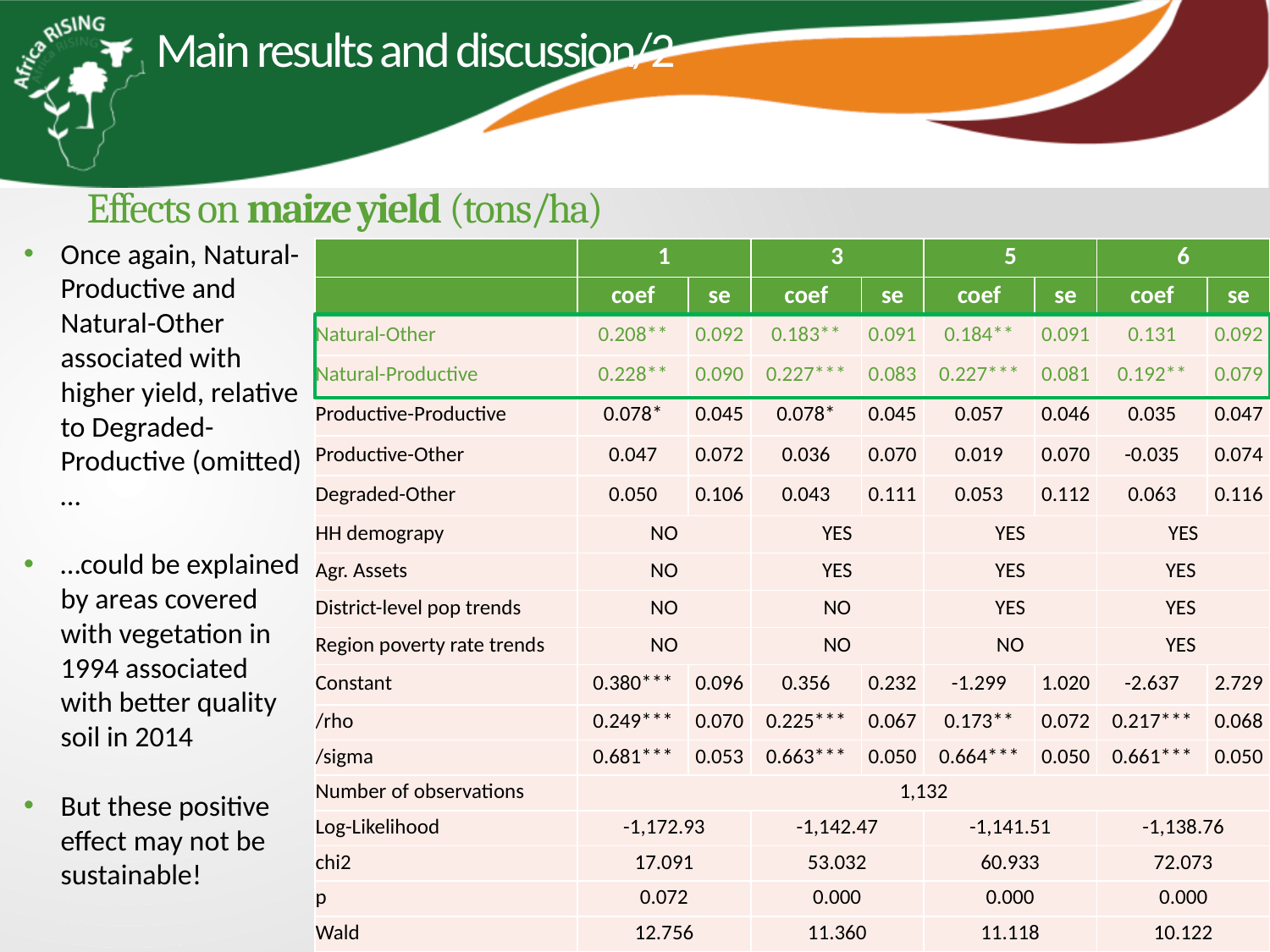

Main results and discussion/2
Effects on maize yield (tons/ha)
Once again, Natural-Productive and Natural-Other associated with higher yield, relative to Degraded-Productive (omitted)…

…could be explained by areas covered with vegetation in 1994 associated with better quality soil in 2014

But these positive effect may not be sustainable!

|  | 1 |  | 3 |  | 5 |  | 6 |  |
| --- | --- | --- | --- | --- | --- | --- | --- | --- |
|  | coef | se | coef | se | coef | se | coef | se |
| Natural-Other | 0.208\*\* | 0.092 | 0.183\*\* | 0.091 | 0.184\*\* | 0.091 | 0.131 | 0.092 |
| Natural-Productive | 0.228\*\* | 0.090 | 0.227\*\*\* | 0.083 | 0.227\*\*\* | 0.081 | 0.192\*\* | 0.079 |
| Productive-Productive | 0.078\* | 0.045 | 0.078\* | 0.045 | 0.057 | 0.046 | 0.035 | 0.047 |
| Productive-Other | 0.047 | 0.072 | 0.036 | 0.070 | 0.019 | 0.070 | -0.035 | 0.074 |
| Degraded-Other | 0.050 | 0.106 | 0.043 | 0.111 | 0.053 | 0.112 | 0.063 | 0.116 |
| HH demograpy | NO |  | YES |  | YES |  | YES |  |
| Agr. Assets | NO |  | YES |  | YES |  | YES |  |
| District-level pop trends | NO |  | NO |  | YES |  | YES |  |
| Region poverty rate trends | NO |  | NO |  | NO |  | YES |  |
| Constant | 0.380\*\*\* | 0.096 | 0.356 | 0.232 | -1.299 | 1.020 | -2.637 | 2.729 |
| /rho | 0.249\*\*\* | 0.070 | 0.225\*\*\* | 0.067 | 0.173\*\* | 0.072 | 0.217\*\*\* | 0.068 |
| /sigma | 0.681\*\*\* | 0.053 | 0.663\*\*\* | 0.050 | 0.664\*\*\* | 0.050 | 0.661\*\*\* | 0.050 |
| Number of observations | 1,132 |  |  |  |  |  |  |  |
| Log-Likelihood | -1,172.93 |  | -1,142.47 |  | -1,141.51 |  | -1,138.76 |  |
| chi2 | 17.091 |  | 53.032 |  | 60.933 |  | 72.073 |  |
| p | 0.072 |  | 0.000 |  | 0.000 |  | 0.000 |  |
| Wald | 12.756 |  | 11.360 |  | 11.118 |  | 10.122 |  |